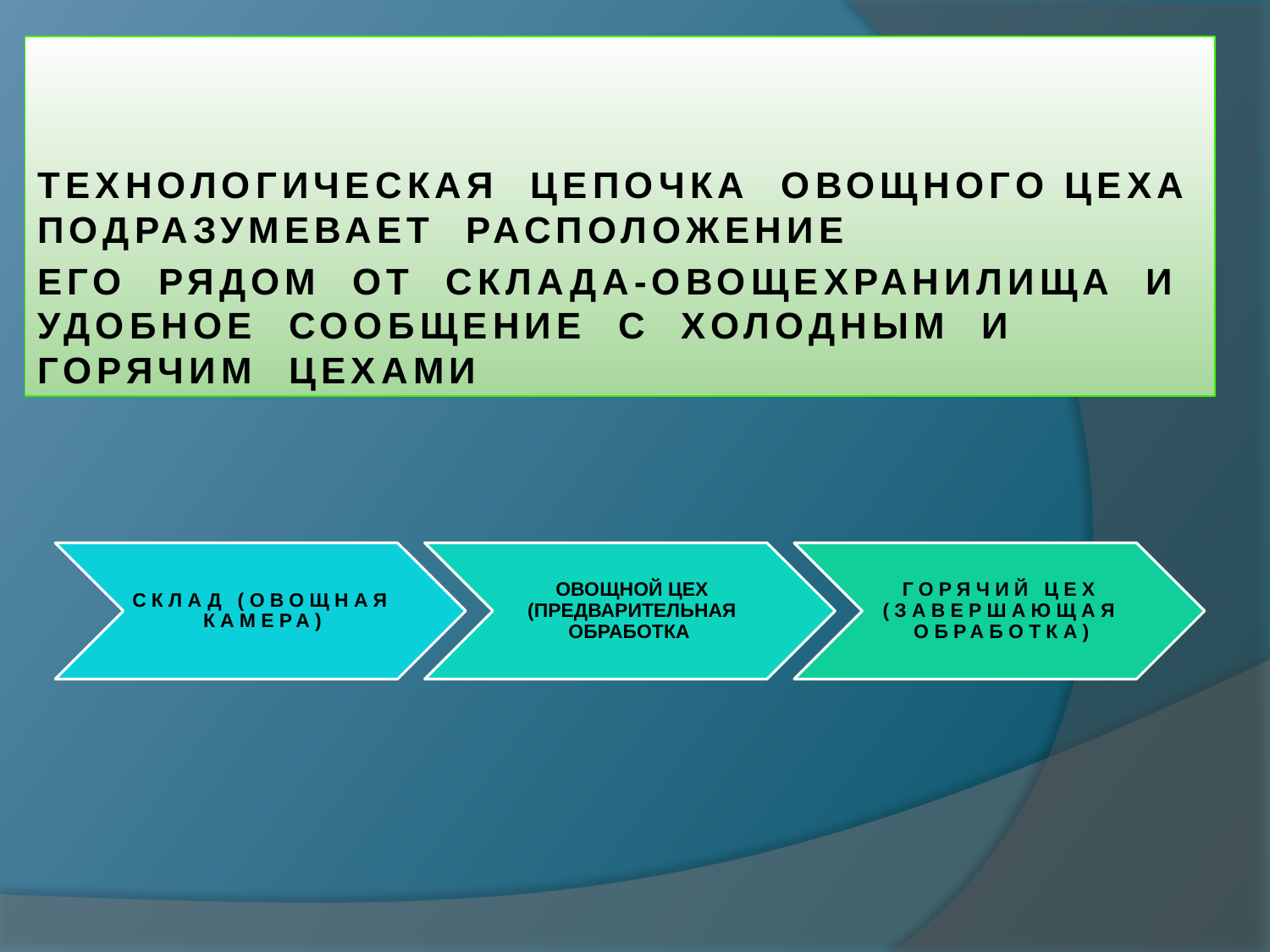

ТЕХНОЛОГИЧЕСКАЯ  ЦЕПОЧКА  ОВОЩНОГО ЦЕХА  ПОДРАЗУМЕВАЕТ  РАСПОЛОЖЕНИЕ
ЕГО  РЯДОМ  ОТ  СКЛАДА-ОВОЩЕХРАНИЛИЩА  И УДОБНОЕ  СООБЩЕНИЕ  С  ХОЛОДНЫМ  И ГОРЯЧИМ  ЦЕХАМИ

СКЛАД (ОВОЩНАЯ КАМЕРА)
ОВОЩНОЙ ЦЕХ (ПРЕДВАРИТЕЛЬНАЯ ОБРАБОТКА
ГОРЯЧИЙ ЦЕХ (ЗАВЕРШАЮЩАЯ ОБРАБОТКА)